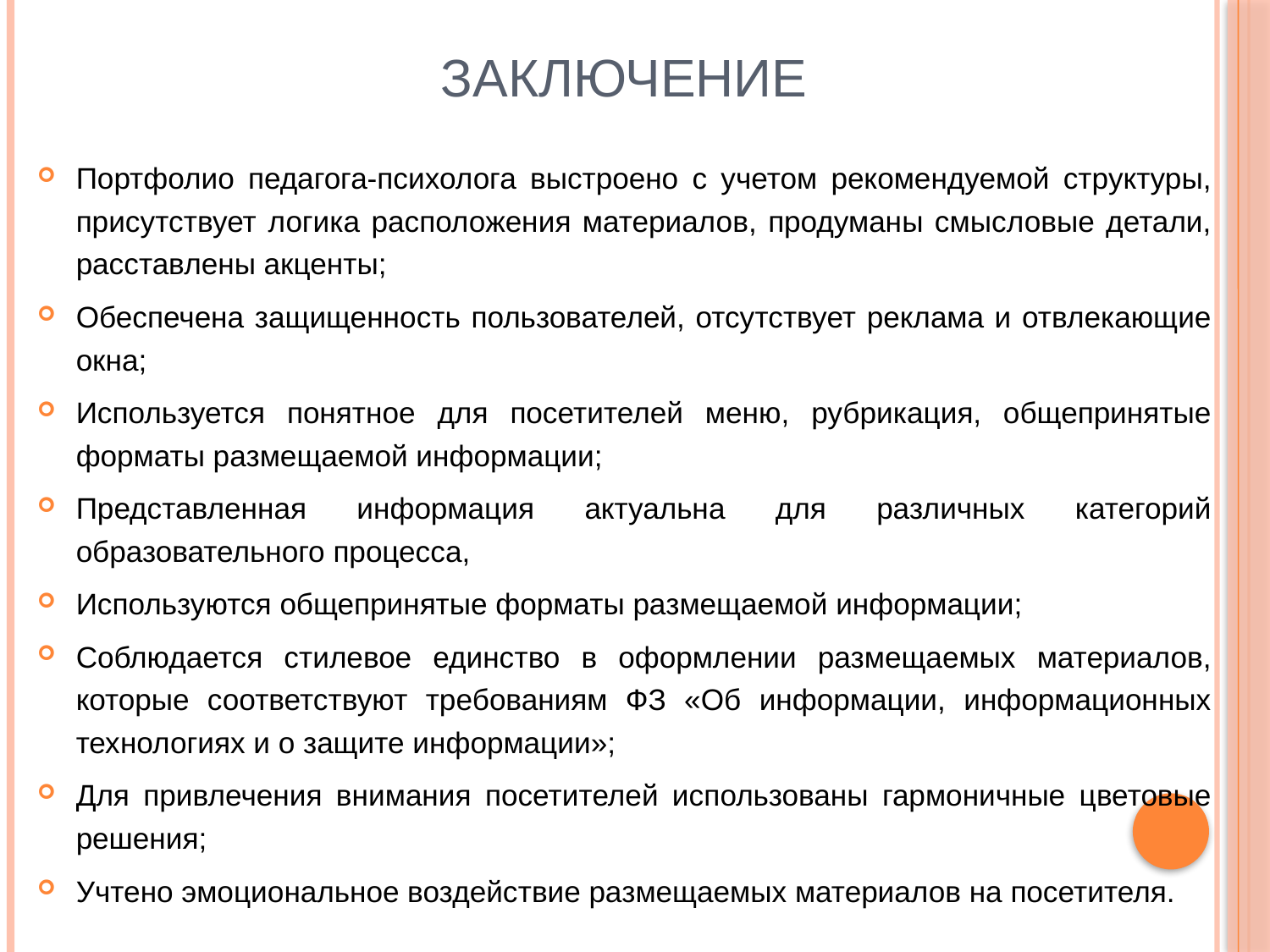

# Заключение
Портфолио педагога-психолога выстроено с учетом рекомендуемой структуры, присутствует логика расположения материалов, продуманы смысловые детали, расставлены акценты;
Обеспечена защищенность пользователей, отсутствует реклама и отвлекающие окна;
Используется понятное для посетителей меню, рубрикация, общепринятые форматы размещаемой информации;
Представленная информация актуальна для различных категорий образовательного процесса,
Используются общепринятые форматы размещаемой информации;
Соблюдается стилевое единство в оформлении размещаемых материалов, которые соответствуют требованиям ФЗ «Об информации, информационных технологиях и о защите информации»;
Для привлечения внимания посетителей использованы гармоничные цветовые решения;
Учтено эмоциональное воздействие размещаемых материалов на посетителя.